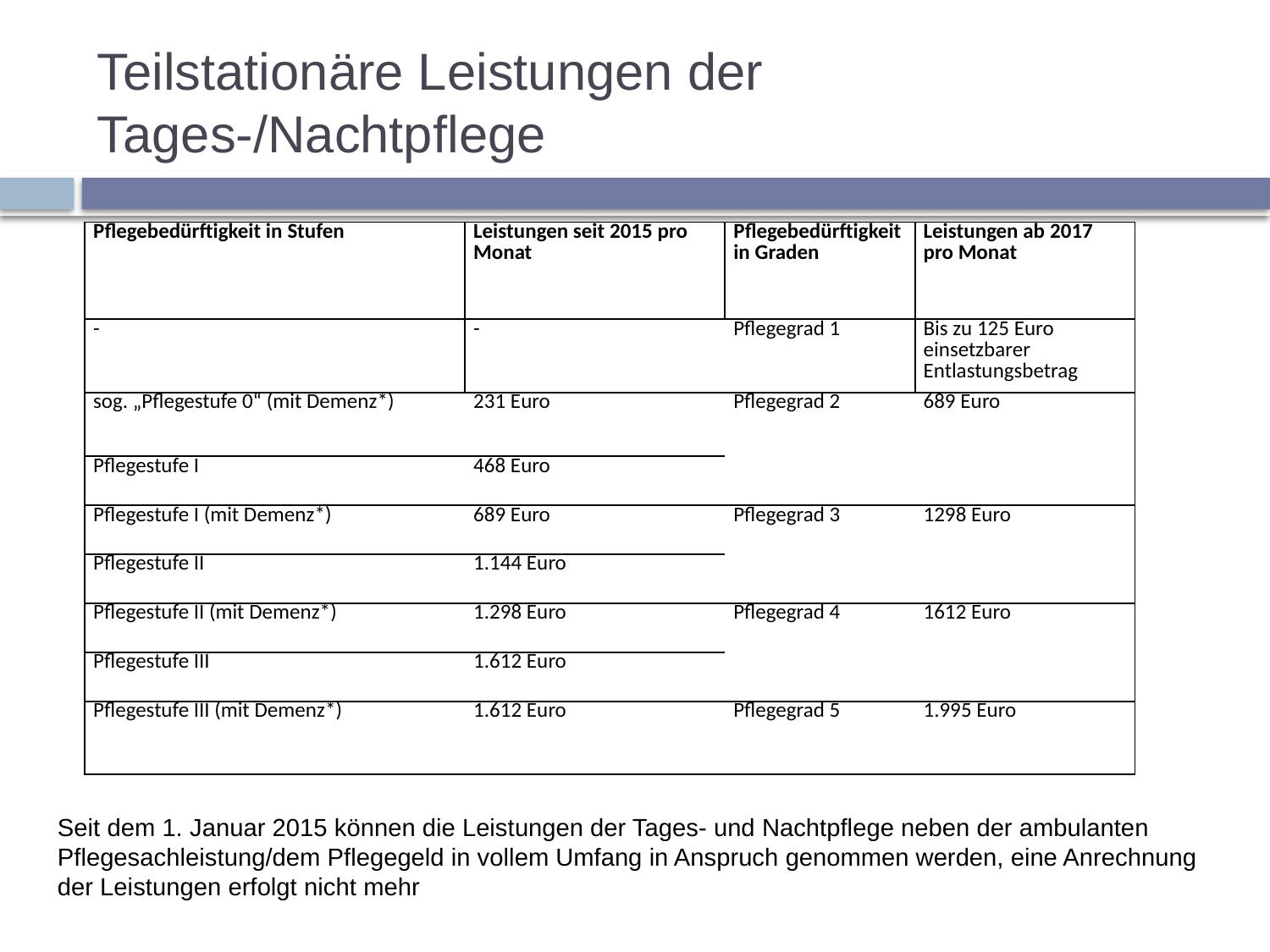

# Teilstationäre Leistungen der Tages-/Nachtpflege
| Pflegebedürftigkeit in Stufen | Leistungen seit 2015 pro Monat | Pflegebedürftigkeit in Graden | Leistungen ab 2017 pro Monat |
| --- | --- | --- | --- |
| - | - | Pflegegrad 1 | Bis zu 125 Euro einsetzbarer Entlastungsbetrag |
| sog. „Pflegestufe 0“ (mit Demenz\*) | 231 Euro | Pflegegrad 2 | 689 Euro |
| Pflegestufe I | 468 Euro |  |  |
| Pflegestufe I (mit Demenz\*) | 689 Euro | Pflegegrad 3 | 1298 Euro |
| Pflegestufe II | 1.144 Euro |  |  |
| Pflegestufe II (mit Demenz\*) | 1.298 Euro | Pflegegrad 4 | 1612 Euro |
| Pflegestufe III | 1.612 Euro |  |  |
| Pflegestufe III (mit Demenz\*) | 1.612 Euro | Pflegegrad 5 | 1.995 Euro |
Seit dem 1. Januar 2015 können die Leistungen der Tages- und Nachtpflege neben der ambulanten Pflegesachleistung/dem Pflegegeld in vollem Umfang in Anspruch genommen werden, eine Anrechnung der Leistungen erfolgt nicht mehr